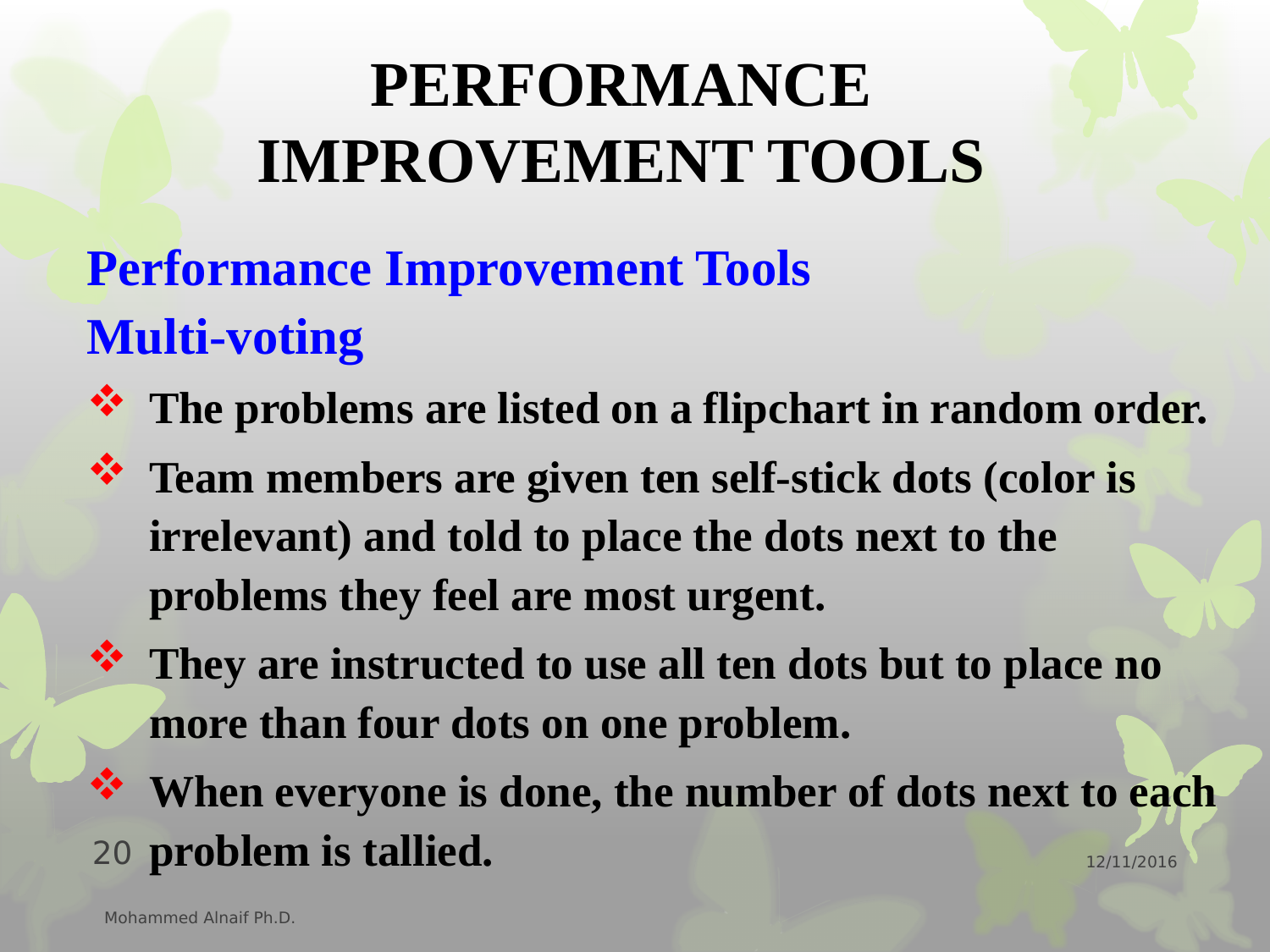

# PERFORMANCE IMPROVEMENT TOOLS
Performance Improvement Tools
Multi-voting
The problems are listed on a flipchart in random order.
Team members are given ten self-stick dots (color is irrelevant) and told to place the dots next to the problems they feel are most urgent.
They are instructed to use all ten dots but to place no more than four dots on one problem.
When everyone is done, the number of dots next to each problem is tallied.
20
12/11/2016
Mohammed Alnaif Ph.D.